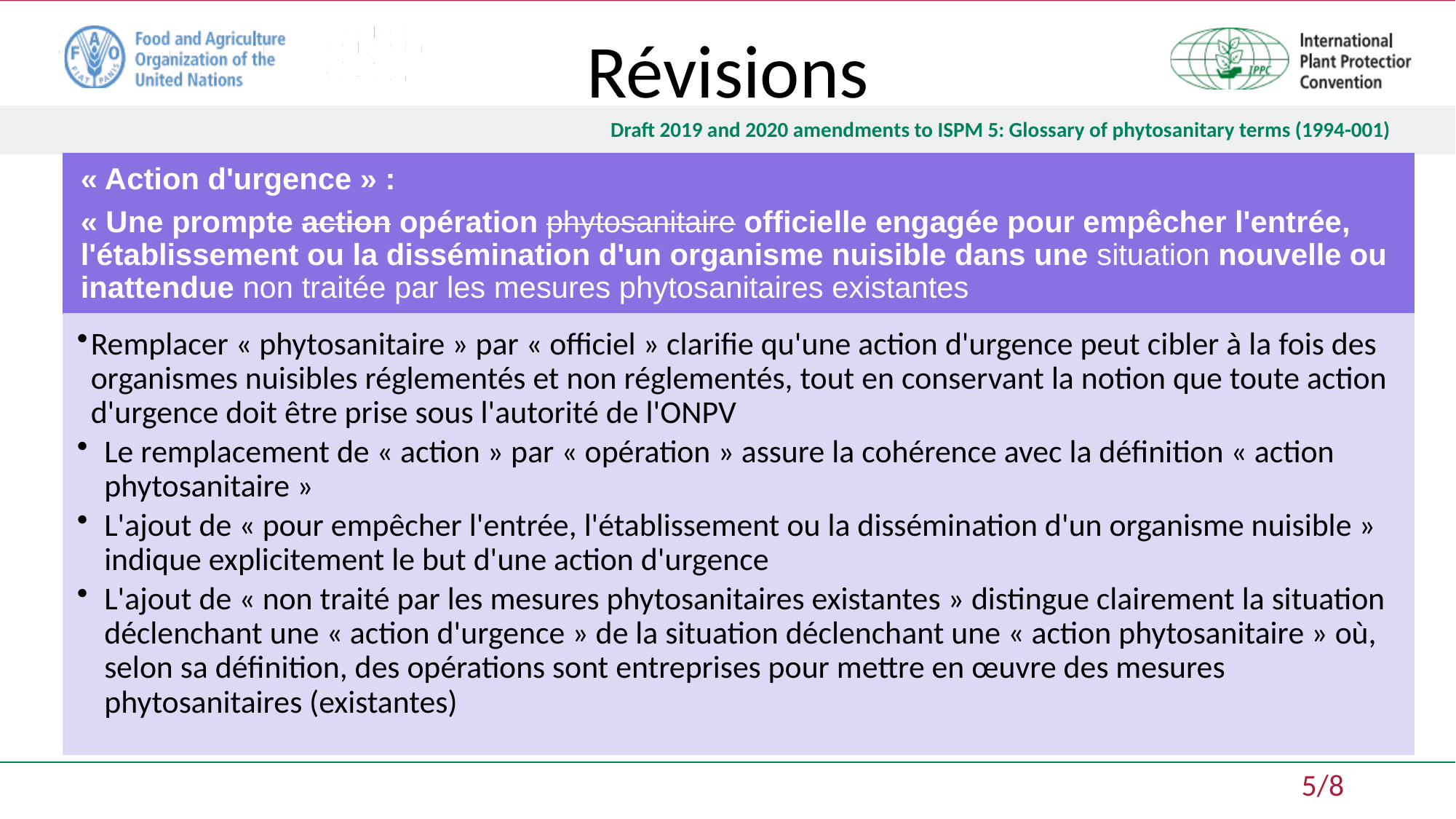

Révisions
« Action d'urgence » :
« Une prompte action opération phytosanitaire officielle engagée pour empêcher l'entrée, l'établissement ou la dissémination d'un organisme nuisible dans une situation nouvelle ou inattendue non traitée par les mesures phytosanitaires existantes
Remplacer « phytosanitaire » par « officiel » clarifie qu'une action d'urgence peut cibler à la fois des organismes nuisibles réglementés et non réglementés, tout en conservant la notion que toute action d'urgence doit être prise sous l'autorité de l'ONPV
Le remplacement de « action » par « opération » assure la cohérence avec la définition « action phytosanitaire »
L'ajout de « pour empêcher l'entrée, l'établissement ou la dissémination d'un organisme nuisible » indique explicitement le but d'une action d'urgence
L'ajout de « non traité par les mesures phytosanitaires existantes » distingue clairement la situation déclenchant une « action d'urgence » de la situation déclenchant une « action phytosanitaire » où, selon sa définition, des opérations sont entreprises pour mettre en œuvre des mesures phytosanitaires (existantes)